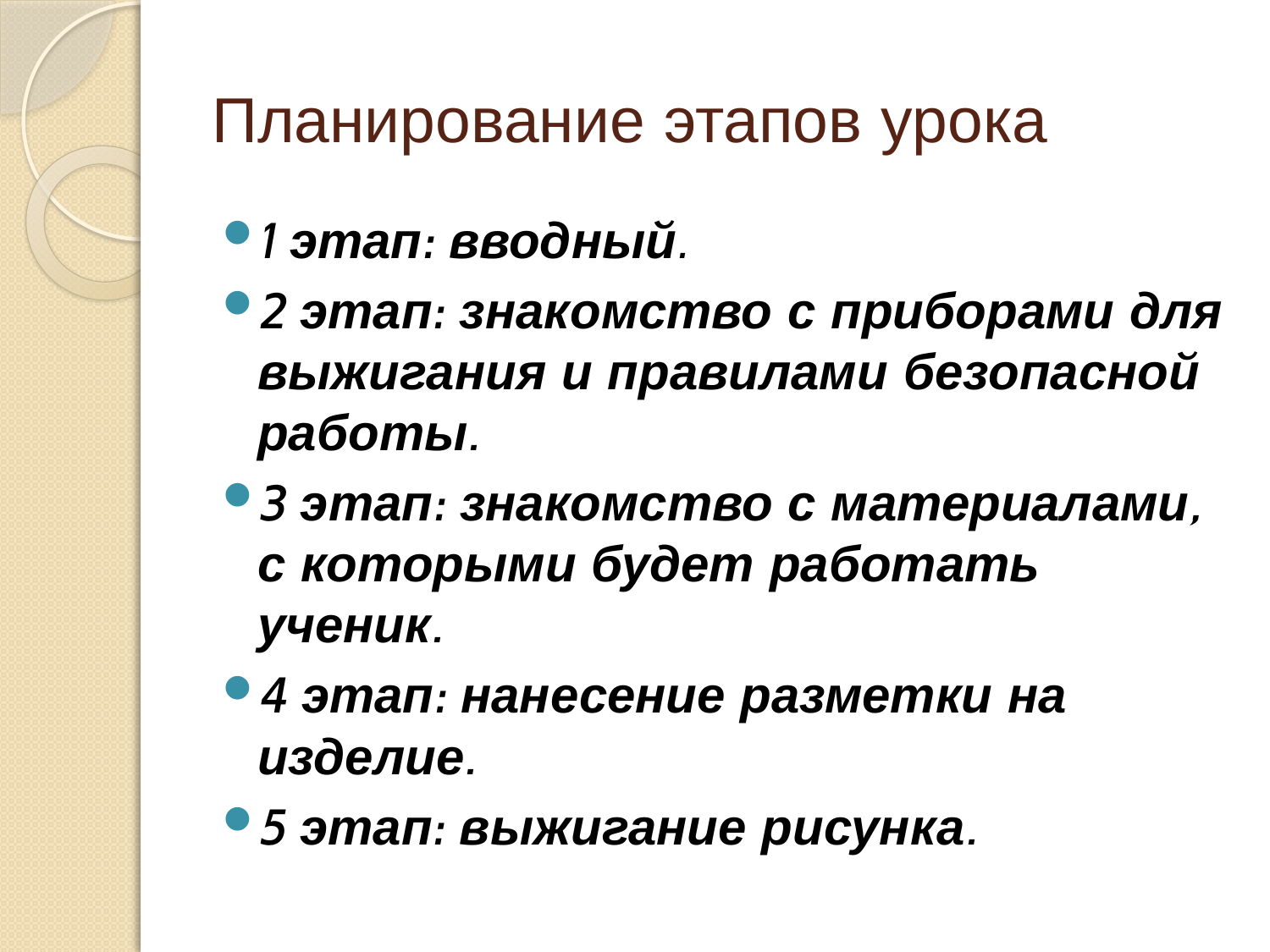

# Планирование этапов урока
1 этап: вводный.
2 этап: знакомство с приборами для выжигания и правилами безопасной работы.
3 этап: знакомство с материалами, с которыми будет работать ученик.
4 этап: нанесение разметки на изделие.
5 этап: выжигание рисунка.